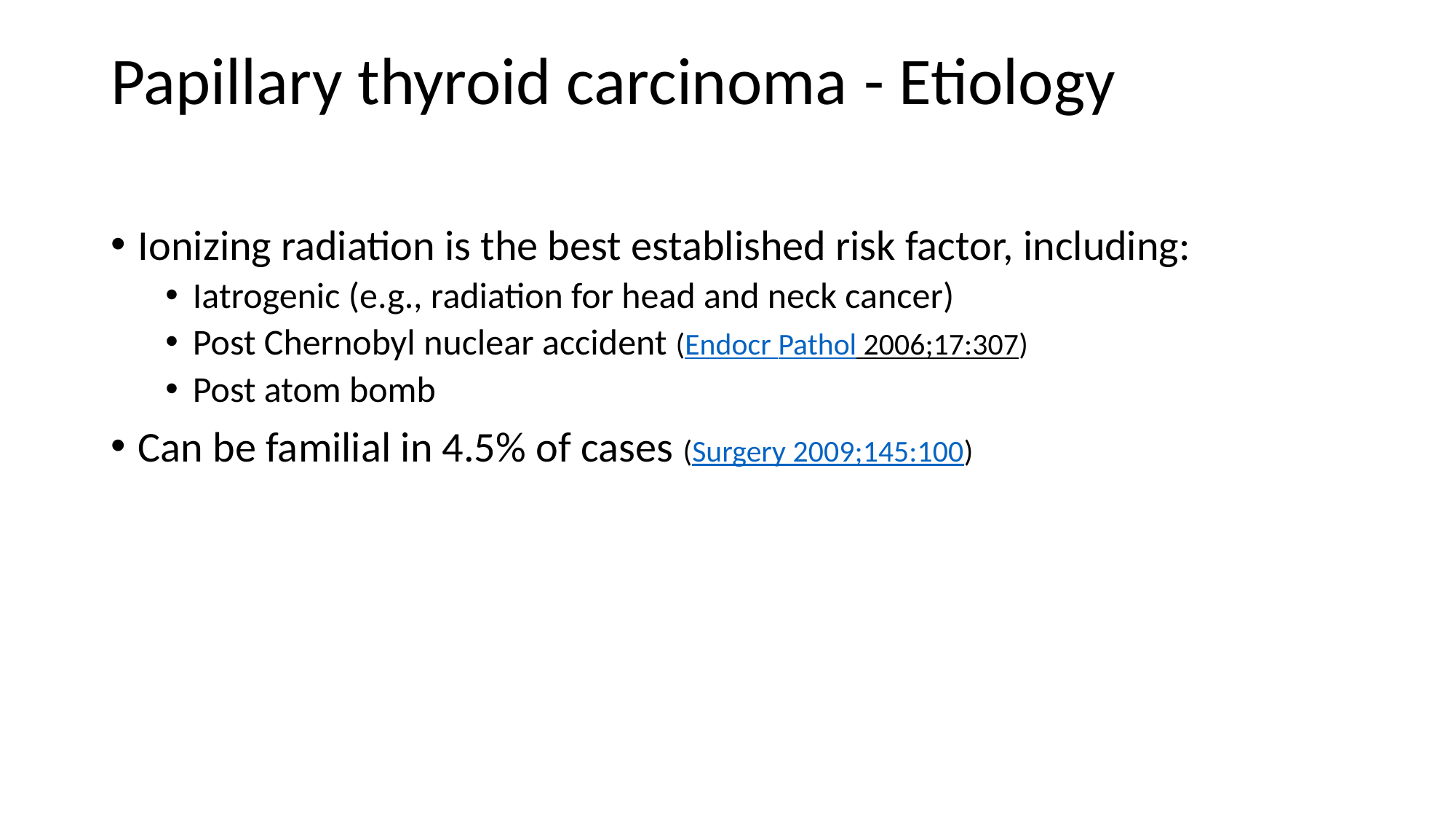

# Papillary thyroid carcinoma - Etiology
Ionizing radiation is the best established risk factor, including:
Iatrogenic (e.g., radiation for head and neck cancer)
Post Chernobyl nuclear accident (Endocr Pathol 2006;17:307)
Post atom bomb
Can be familial in 4.5% of cases (Surgery 2009;145:100)